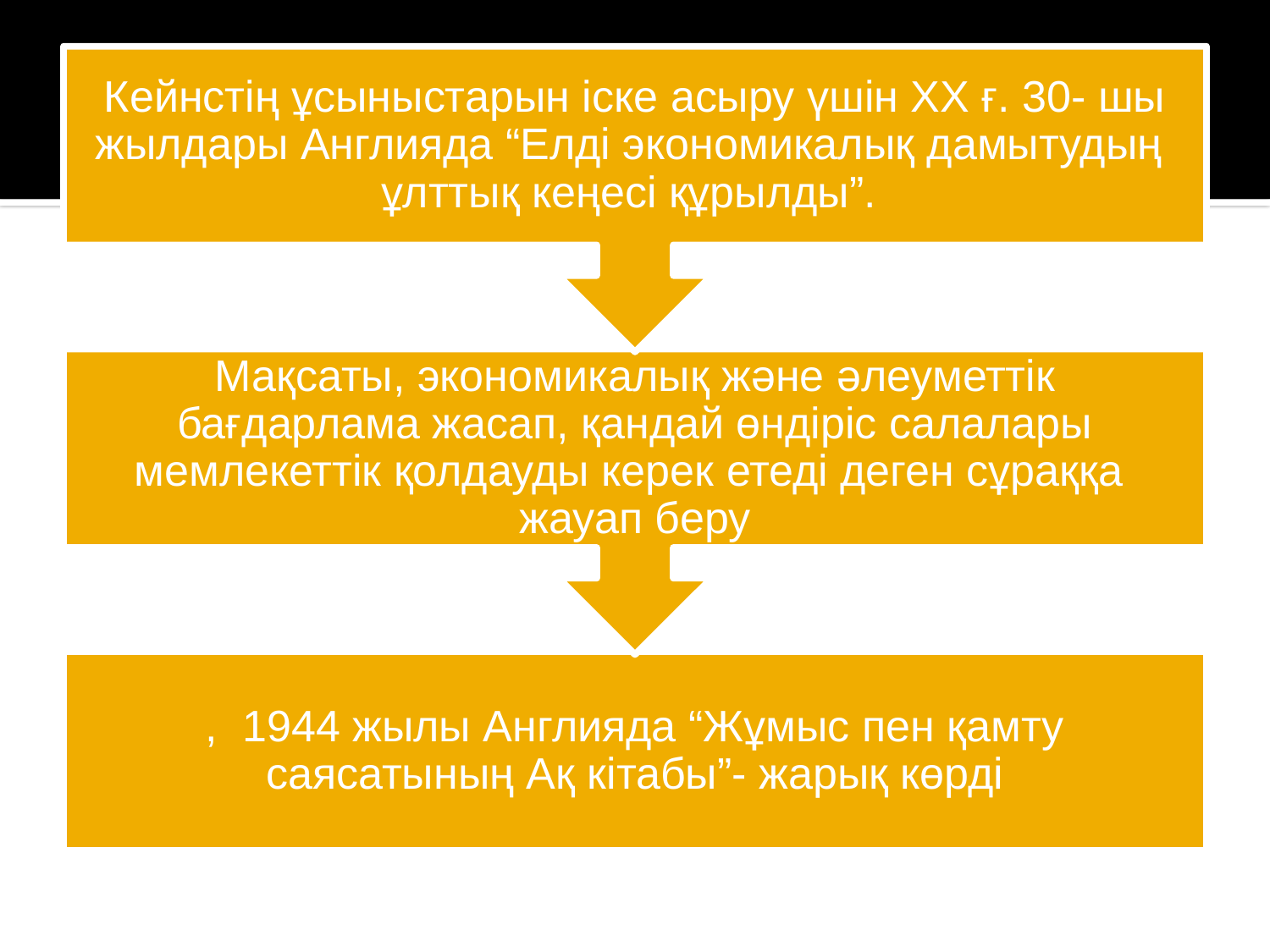

,  1944 жылы Англияда “Жұмыс пен қамту саясатының Ақ кітабы”- жарық көрді
Мақсаты, экономикалық және әлеуметтік бағдарлама жасап, қандай өндіріс салалары мемлекеттік қолдауды керек етеді деген сұраққа  жауап беру
Кейнстің ұсыныстарын іске асыру үшін ХХ ғ. 30- шы жылдары Англияда “Елді экономикалық дамытудың  ұлттық кеңесі құрылды”.